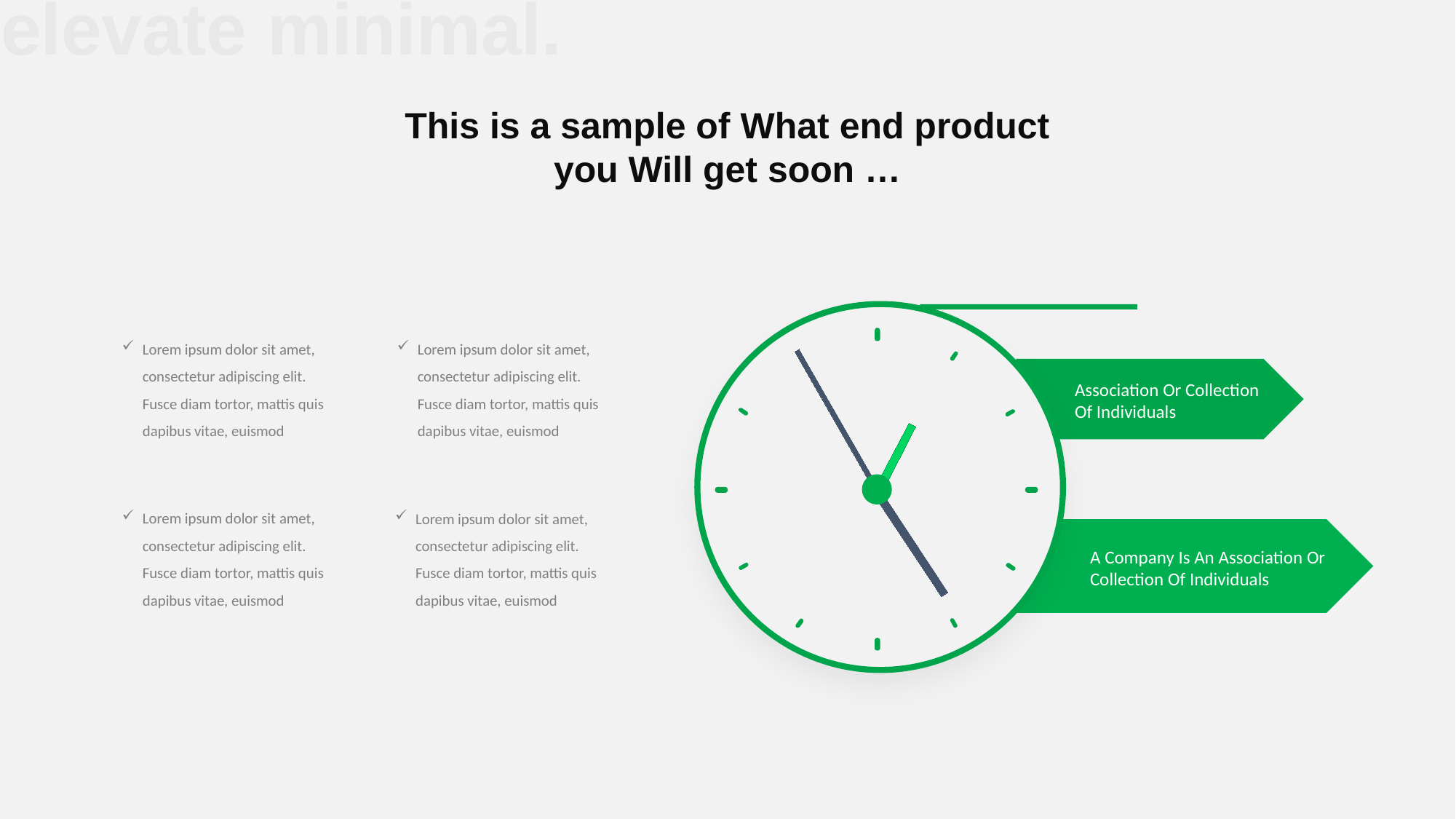

elevate minimal.
This is a sample of What end product you Will get soon …

Lorem ipsum dolor sit amet, consectetur adipiscing elit. Fusce diam tortor, mattis quis dapibus vitae, euismod
Lorem ipsum dolor sit amet, consectetur adipiscing elit. Fusce diam tortor, mattis quis dapibus vitae, euismod

Association Or Collection Of Individuals
Lorem ipsum dolor sit amet, consectetur adipiscing elit. Fusce diam tortor, mattis quis dapibus vitae, euismod
Lorem ipsum dolor sit amet, consectetur adipiscing elit. Fusce diam tortor, mattis quis dapibus vitae, euismod

A Company Is An Association Or Collection Of Individuals